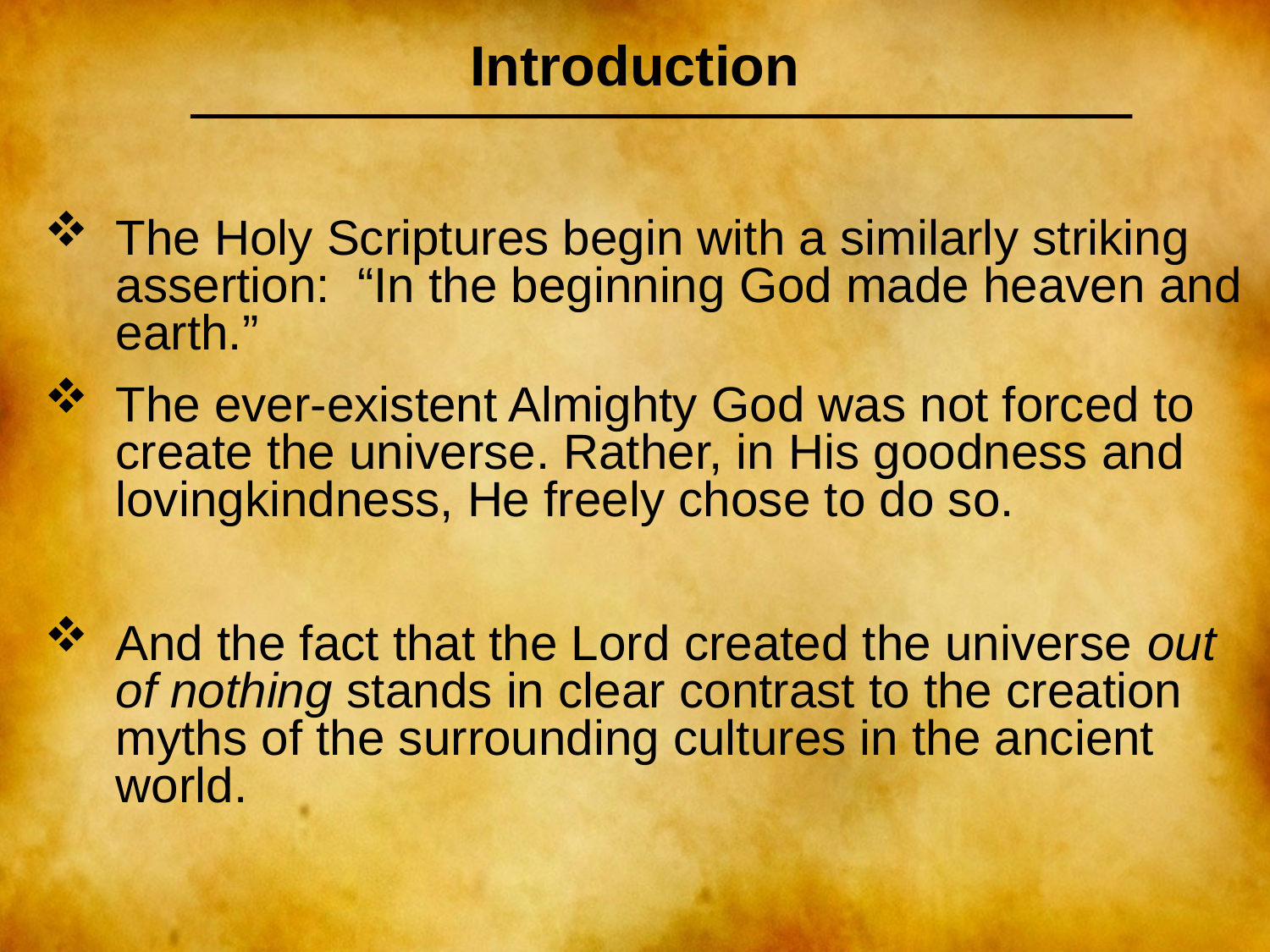

# Introduction

The Holy Scriptures begin with a similarly striking assertion:  “In the beginning God made heaven and earth.”
The ever-existent Almighty God was not forced to create the universe. Rather, in His goodness and lovingkindness, He freely chose to do so.

And the fact that the Lord created the universe out of nothing stands in clear contrast to the creation myths of the surrounding cultures in the ancient world.